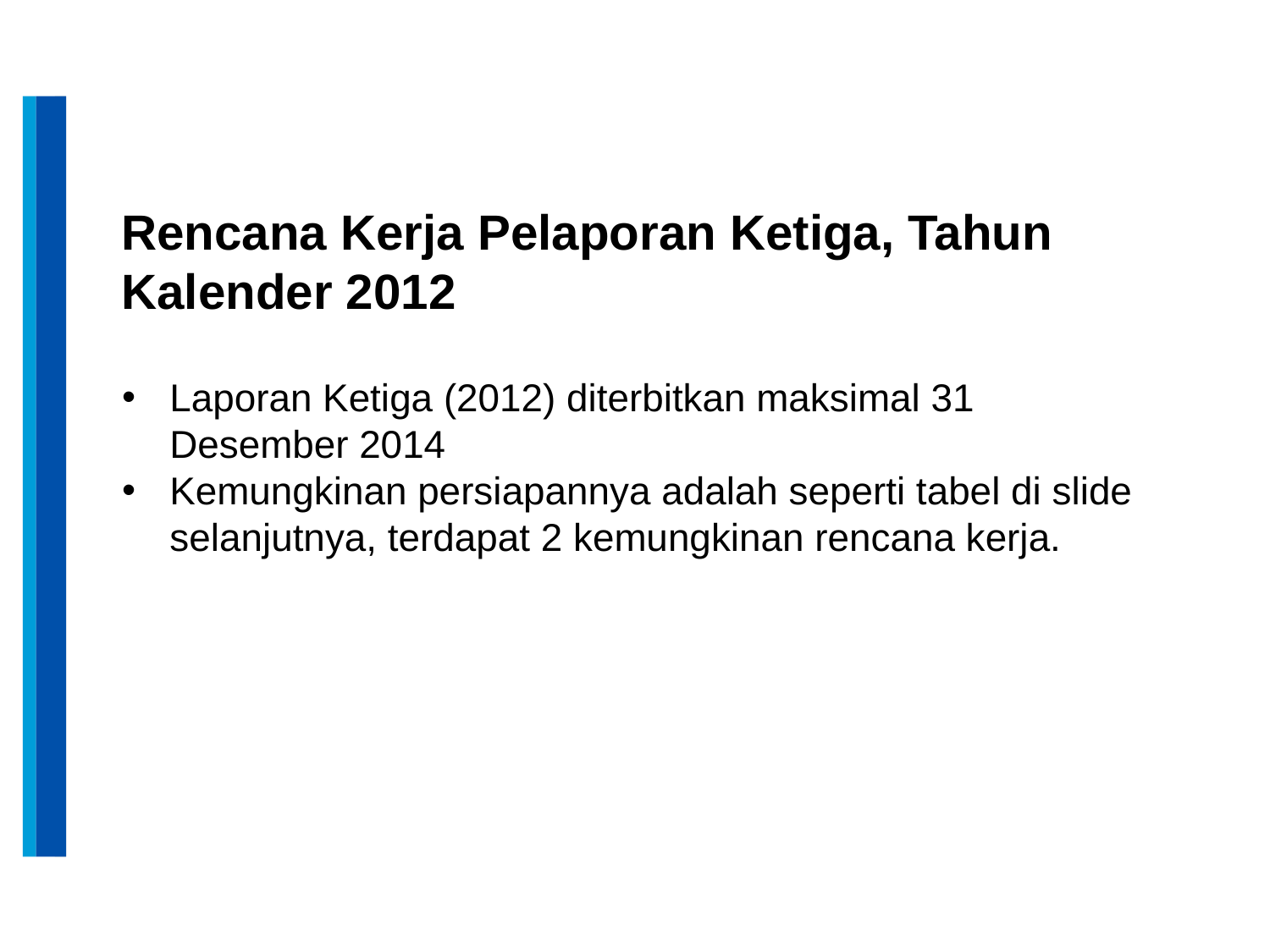

Rencana Kerja Pelaporan Ketiga, Tahun Kalender 2012
Laporan Ketiga (2012) diterbitkan maksimal 31 Desember 2014
Kemungkinan persiapannya adalah seperti tabel di slide selanjutnya, terdapat 2 kemungkinan rencana kerja.